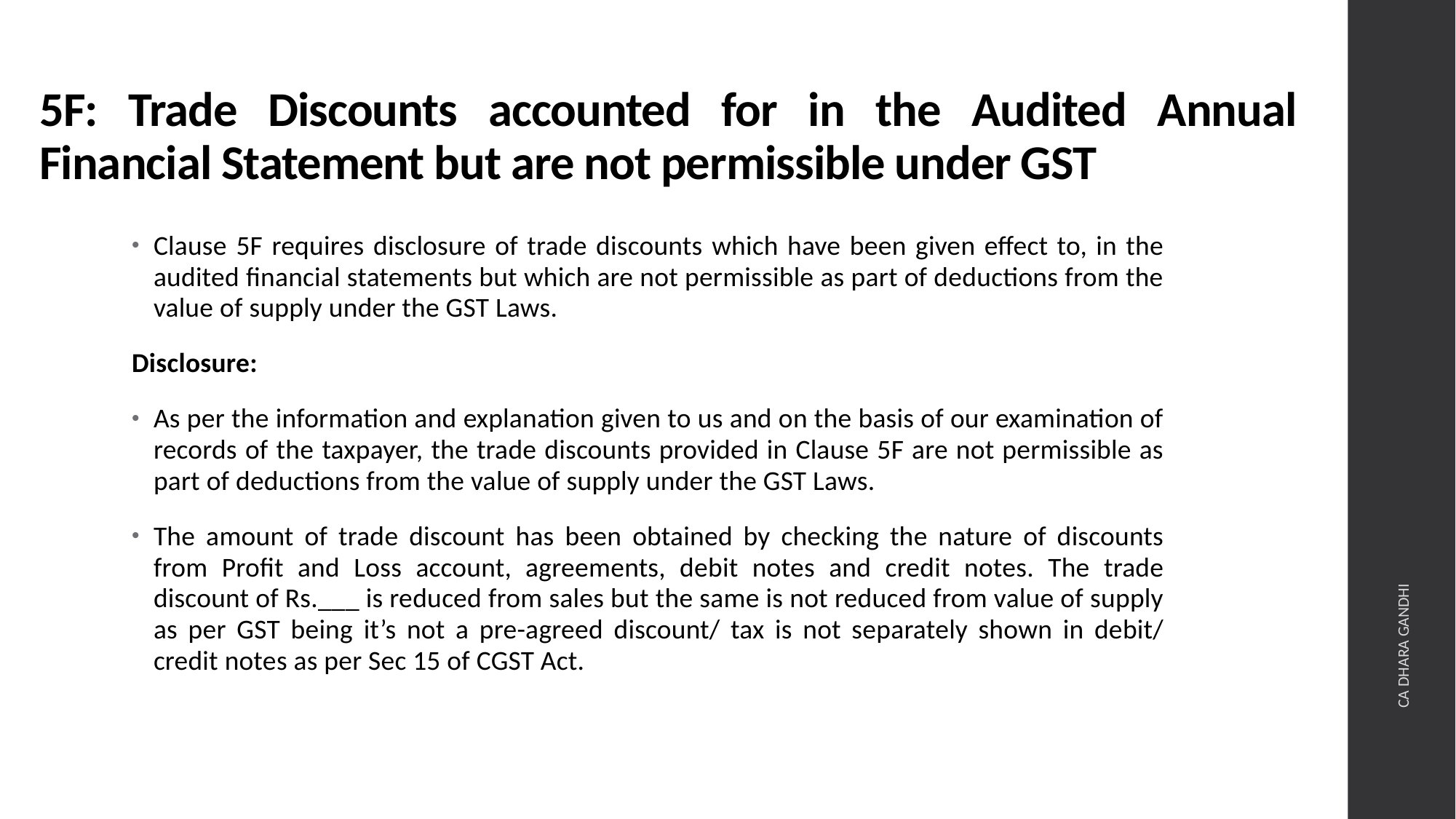

# 5F: Trade Discounts accounted for in the Audited Annual Financial Statement but are not permissible under GST
Clause 5F requires disclosure of trade discounts which have been given effect to, in the audited financial statements but which are not permissible as part of deductions from the value of supply under the GST Laws.
Disclosure:
As per the information and explanation given to us and on the basis of our examination of records of the taxpayer, the trade discounts provided in Clause 5F are not permissible as part of deductions from the value of supply under the GST Laws.
The amount of trade discount has been obtained by checking the nature of discounts from Profit and Loss account, agreements, debit notes and credit notes. The trade discount of Rs.___ is reduced from sales but the same is not reduced from value of supply as per GST being it’s not a pre-agreed discount/ tax is not separately shown in debit/ credit notes as per Sec 15 of CGST Act.

CA DHARA GANDHI